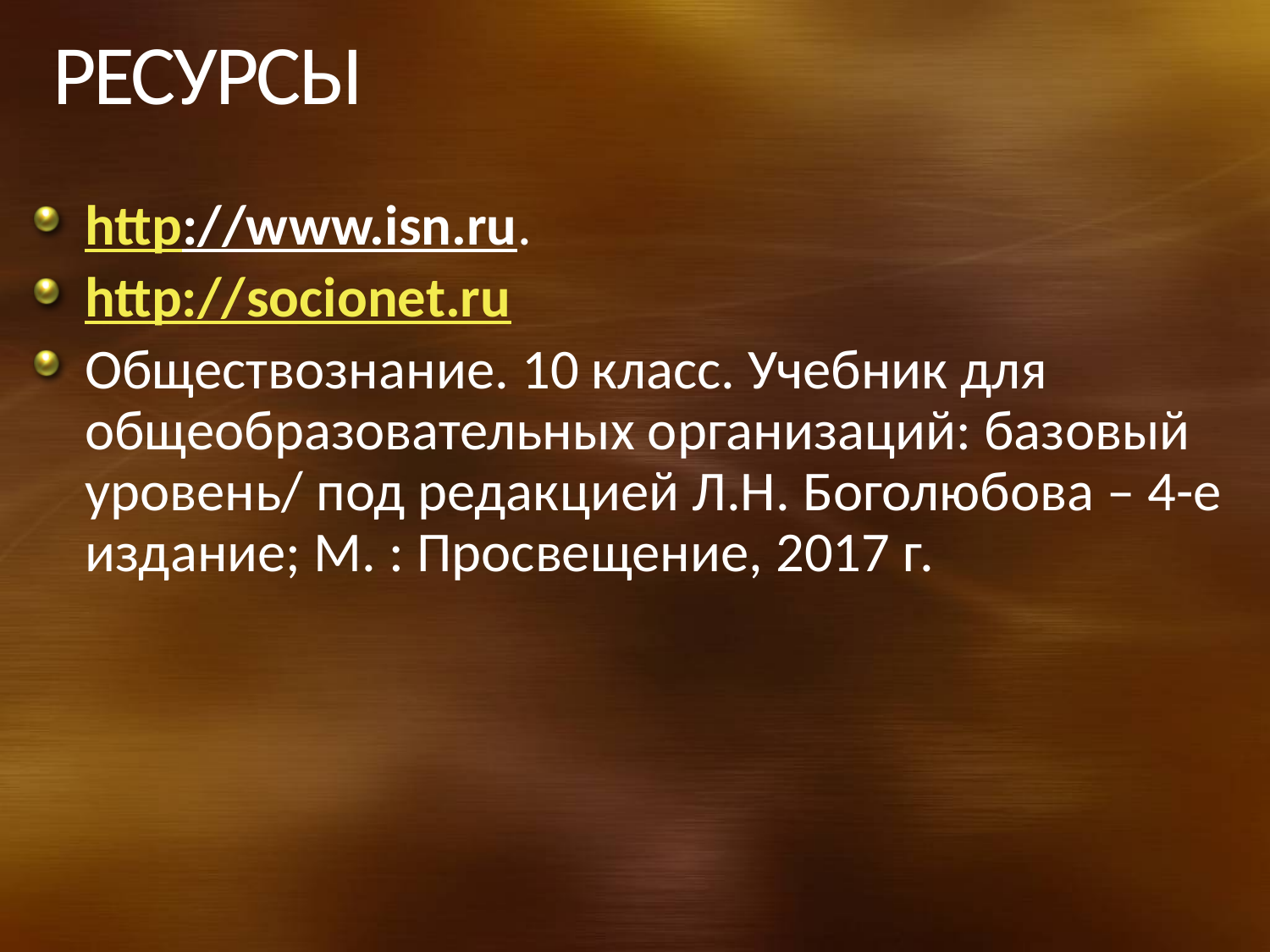

# РЕСУРСЫ
http://www.isn.ru.
http://socionet.ru
Обществознание. 10 класс. Учебник для общеобразовательных организаций: базовый уровень/ под редакцией Л.Н. Боголюбова – 4-е издание; М. : Просвещение, 2017 г.